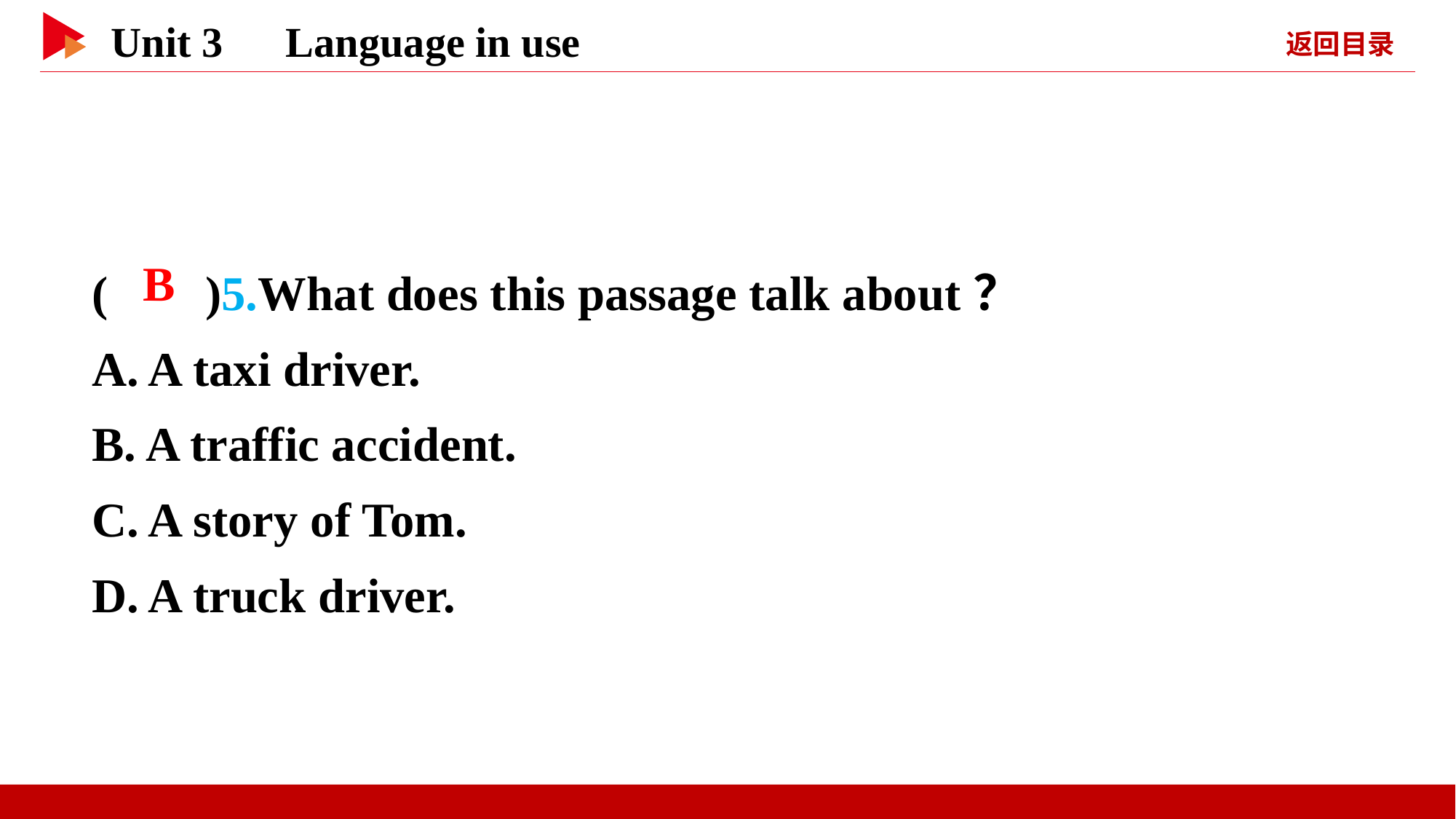

(        )5.What does this passage talk about？
A. A taxi driver.
B. A traffic accident.
C. A story of Tom.
D. A truck driver.
   B